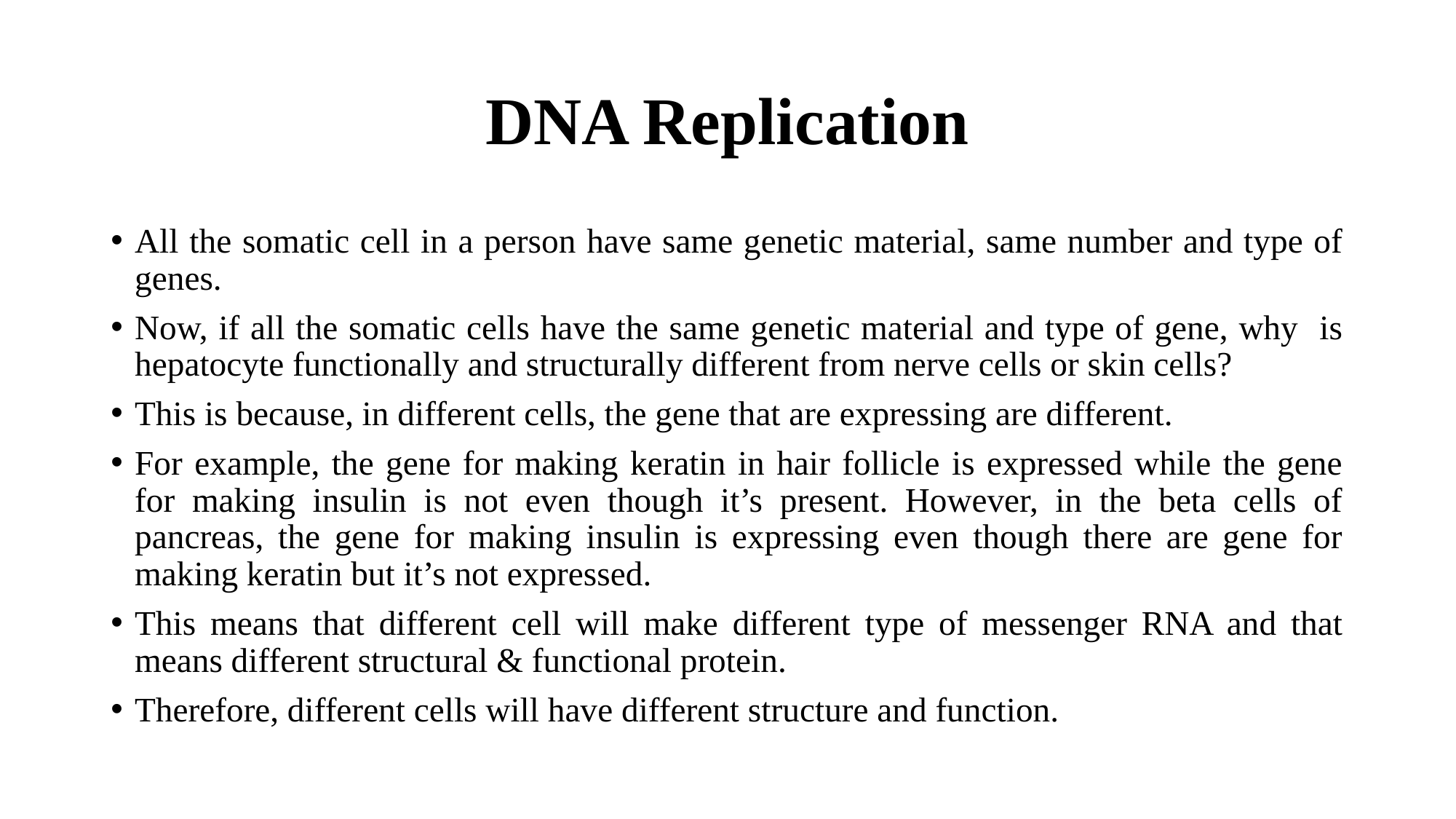

# DNA Replication
All the somatic cell in a person have same genetic material, same number and type of genes.
Now, if all the somatic cells have the same genetic material and type of gene, why  is hepatocyte functionally and structurally different from nerve cells or skin cells?
This is because, in different cells, the gene that are expressing are different.
For example, the gene for making keratin in hair follicle is expressed while the gene for making insulin is not even though it’s present. However, in the beta cells of pancreas, the gene for making insulin is expressing even though there are gene for making keratin but it’s not expressed.
This means that different cell will make different type of messenger RNA and that means different structural & functional protein.
Therefore, different cells will have different structure and function.